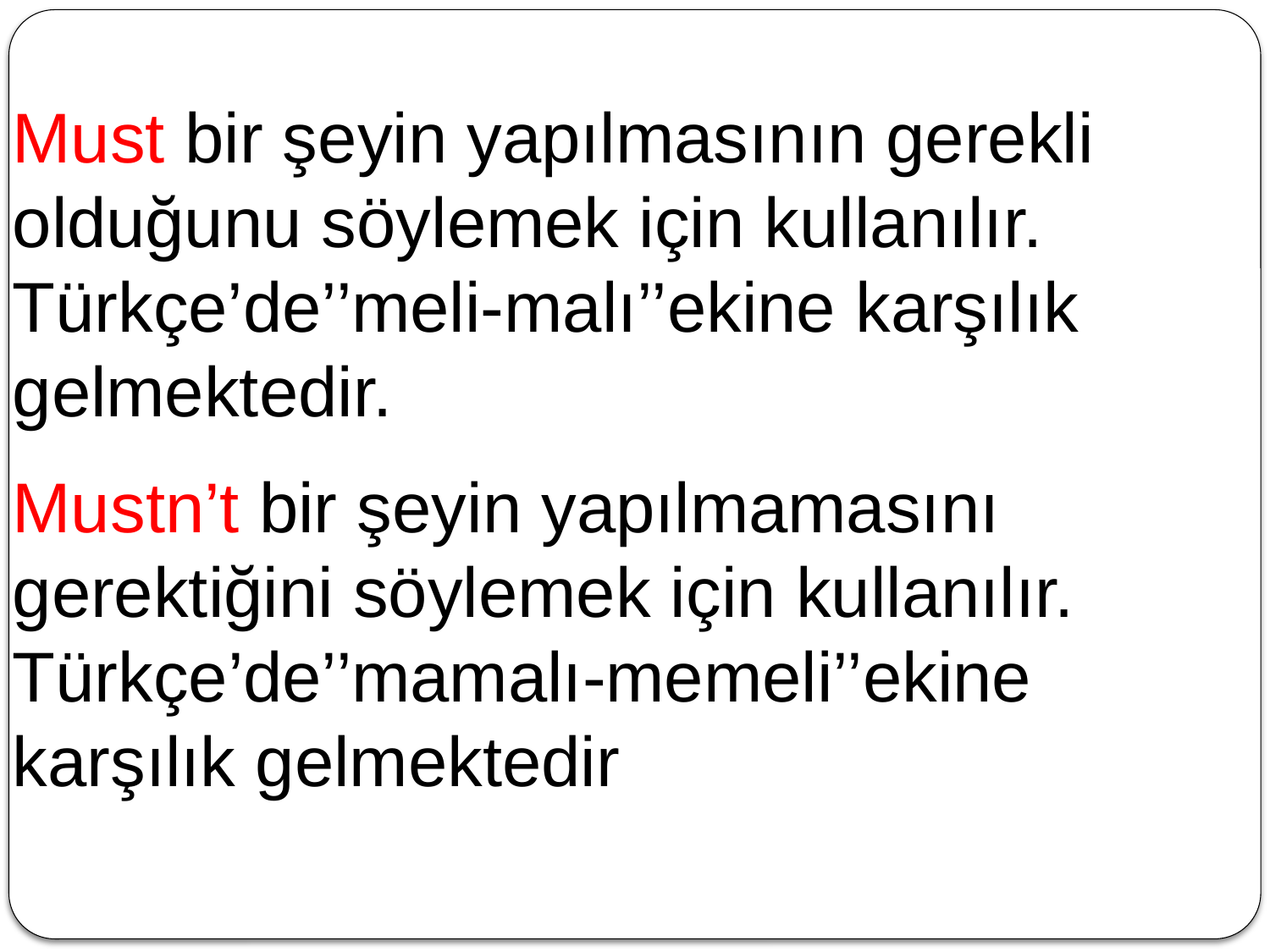

Must bir şeyin yapılmasının gerekli   olduğunu söylemek için kullanılır.
Türkçe’de’’meli-malı’’ekine karşılık gelmektedir.
Mustn’t bir şeyin yapılmamasını gerektiğini söylemek için kullanılır. Türkçe’de’’mamalı-memeli’’ekine karşılık gelmektedir